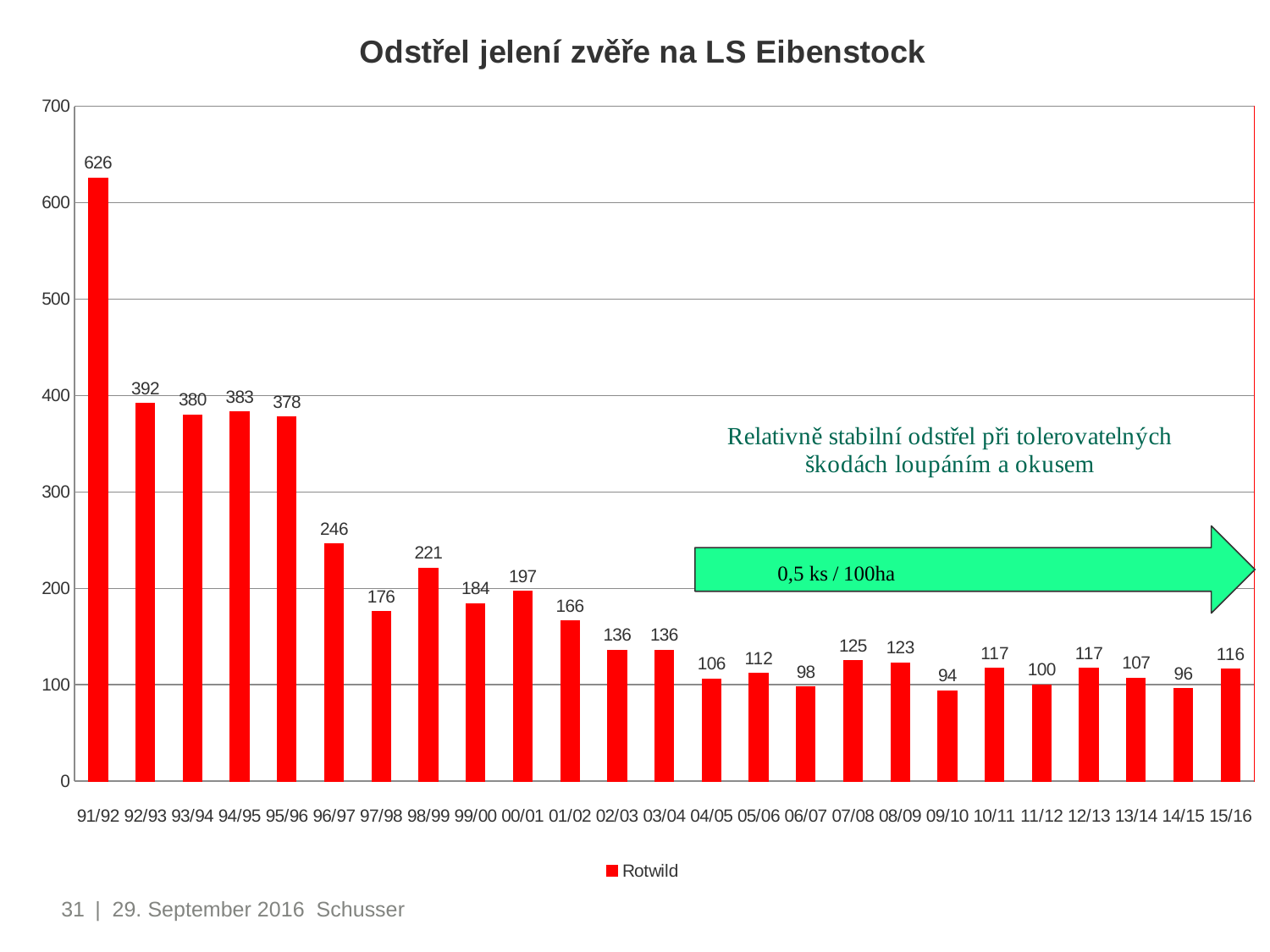

### Chart: Odstřel jelení zvěře na LS Eibenstock

| Category | Rotwild |
|---|---|
|  91/92 | 626.0 |
|  92/93 | 392.0 |
|  93/94 | 380.0 |
|  94/95 | 383.0 |
|  95/96 | 378.0 |
|  96/97 | 246.0 |
|  97/98 | 176.0 |
|  98/99 | 221.0 |
|  99/00 | 184.0 |
|  00/01 | 197.0 |
|  01/02 | 166.0 |
|  02/03 | 136.0 |
|  03/04 | 136.0 |
|  04/05 | 106.0 |
|  05/06 | 112.0 |
|  06/07 | 98.0 |
|  07/08 | 125.0 |
|  08/09 | 123.0 |
|  09/10 | 94.0 |
|  10/11 | 117.0 |
|  11/12 | 100.0 |
|  12/13 | 117.0 |
|  13/14 | 107.0 |
|  14/15 | 96.0 |
|  15/16 | 116.0 |
#
31
|  29. September 2016  Schusser